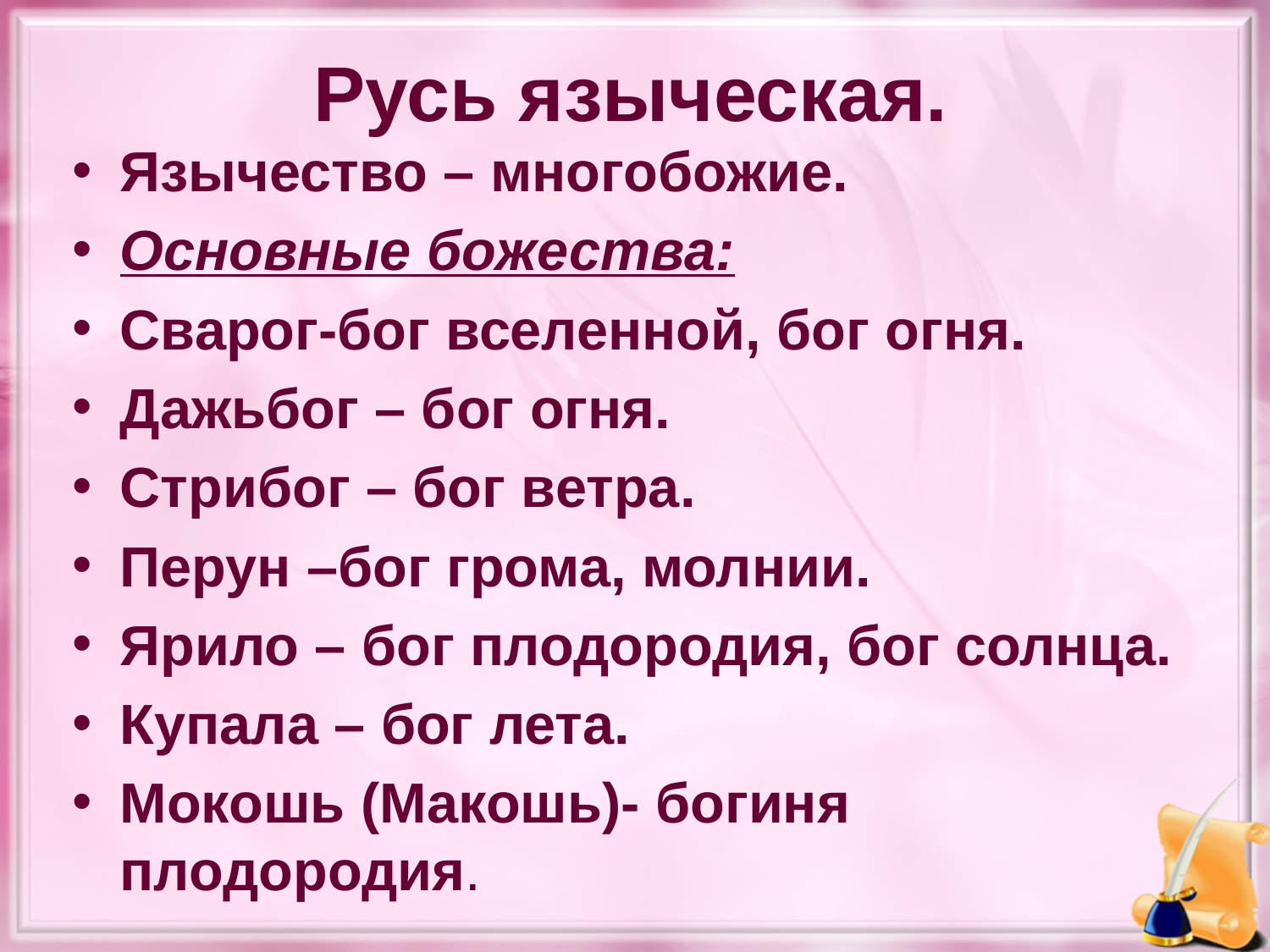

# Русь языческая.
Язычество – многобожие.
Основные божества:
Сварог-бог вселенной, бог огня.
Дажьбог – бог огня.
Стрибог – бог ветра.
Перун –бог грома, молнии.
Ярило – бог плодородия, бог солнца.
Купала – бог лета.
Мокошь (Макошь)- богиня плодородия.